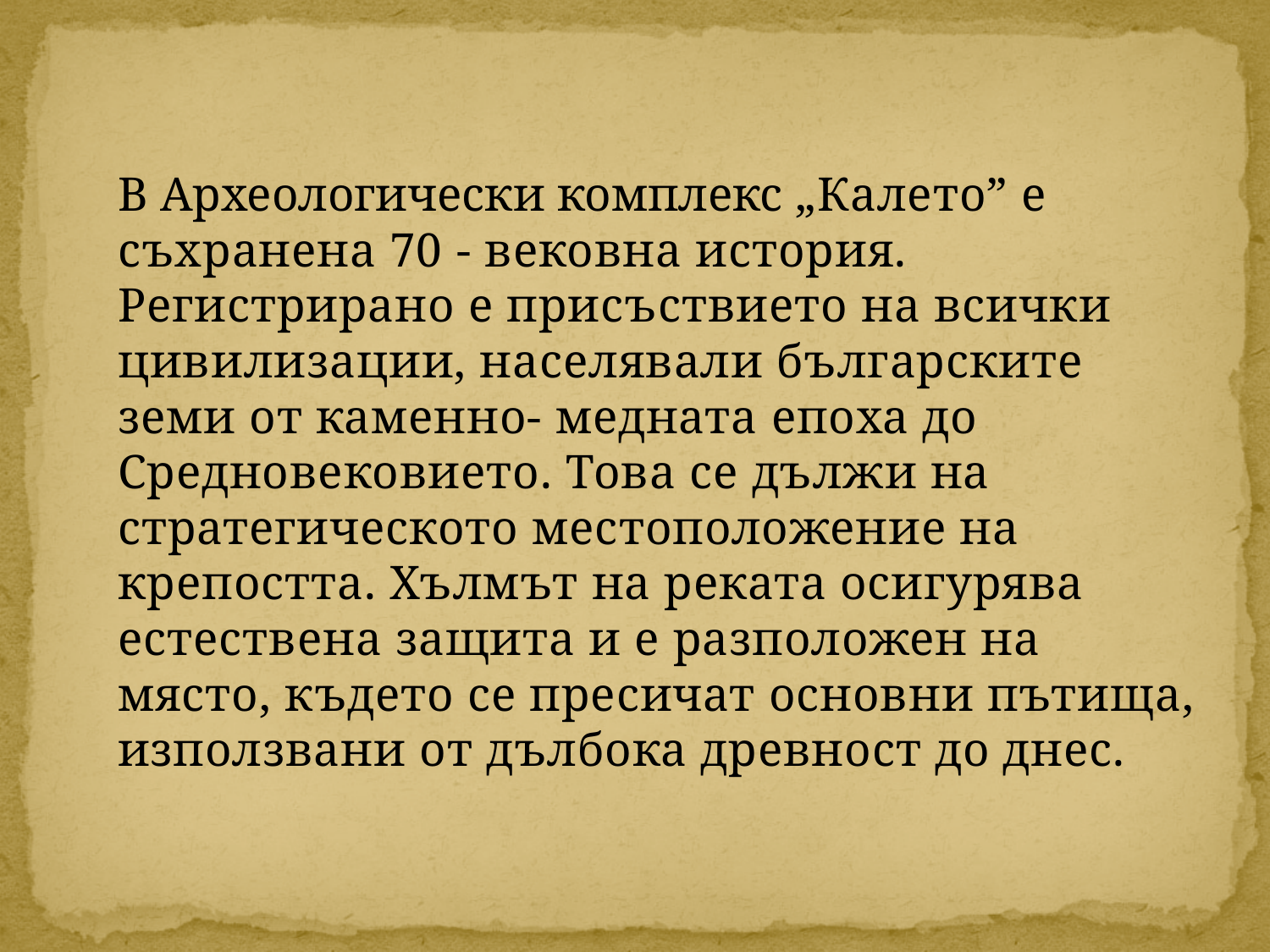

В Археологически комплекс „Калето” е съхранена 70 - вековна история. Регистрирано е присъствието на всички цивилизации, населявали българските земи от каменно- медната епоха до Средновековието. Това се дължи на стратегическото местоположение на крепостта. Хълмът на реката осигурява естествена защита и е разположен на място, където се пресичат основни пътища, използвани от дълбока древност до днес.